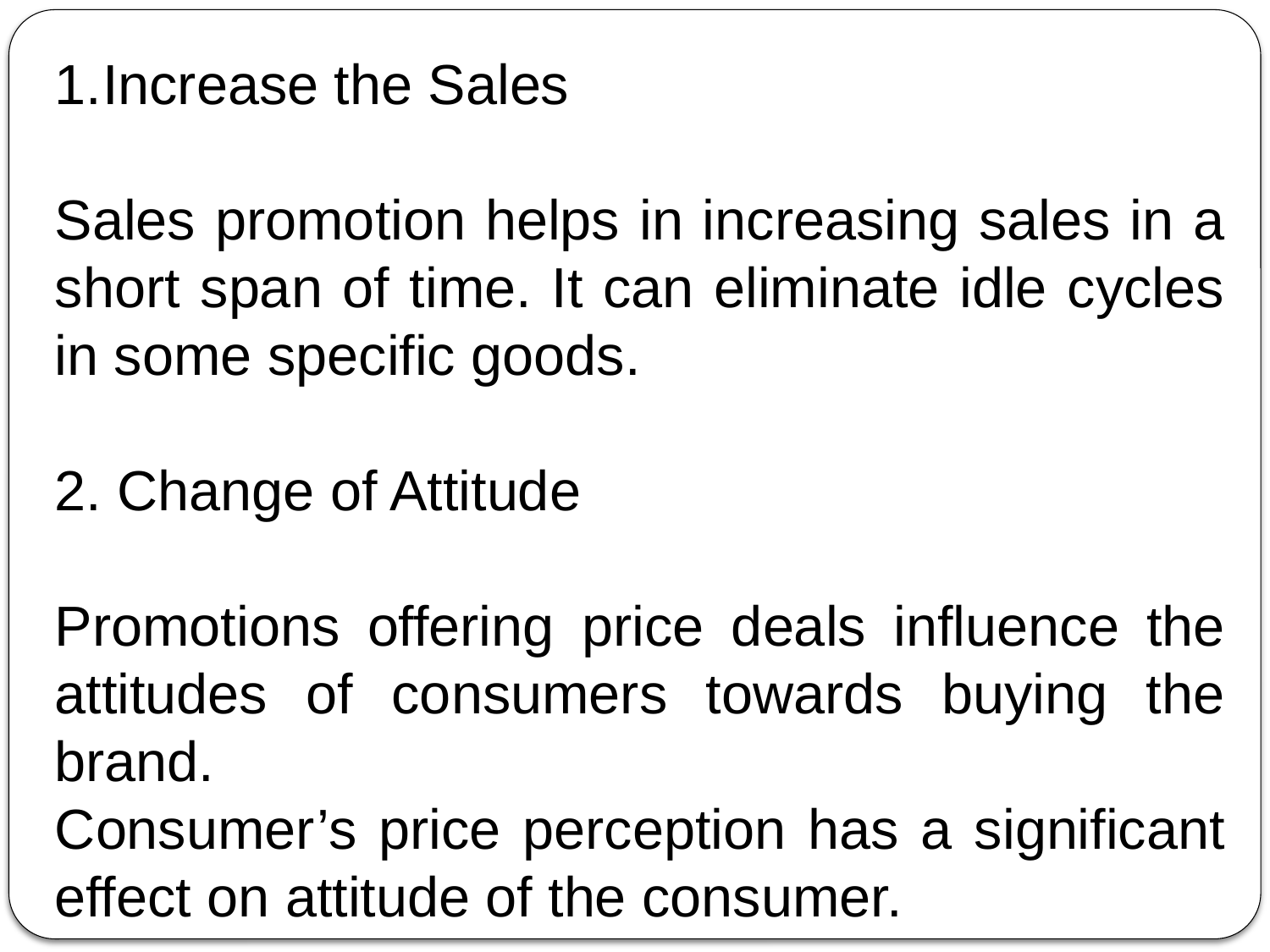

Increase the Sales

Sales promotion helps in increasing sales in a short span of time. It can eliminate idle cycles in some specific goods.

2. Change of Attitude

Promotions offering price deals influence the attitudes of consumers towards buying the brand.
Consumer’s price perception has a significant effect on attitude of the consumer.